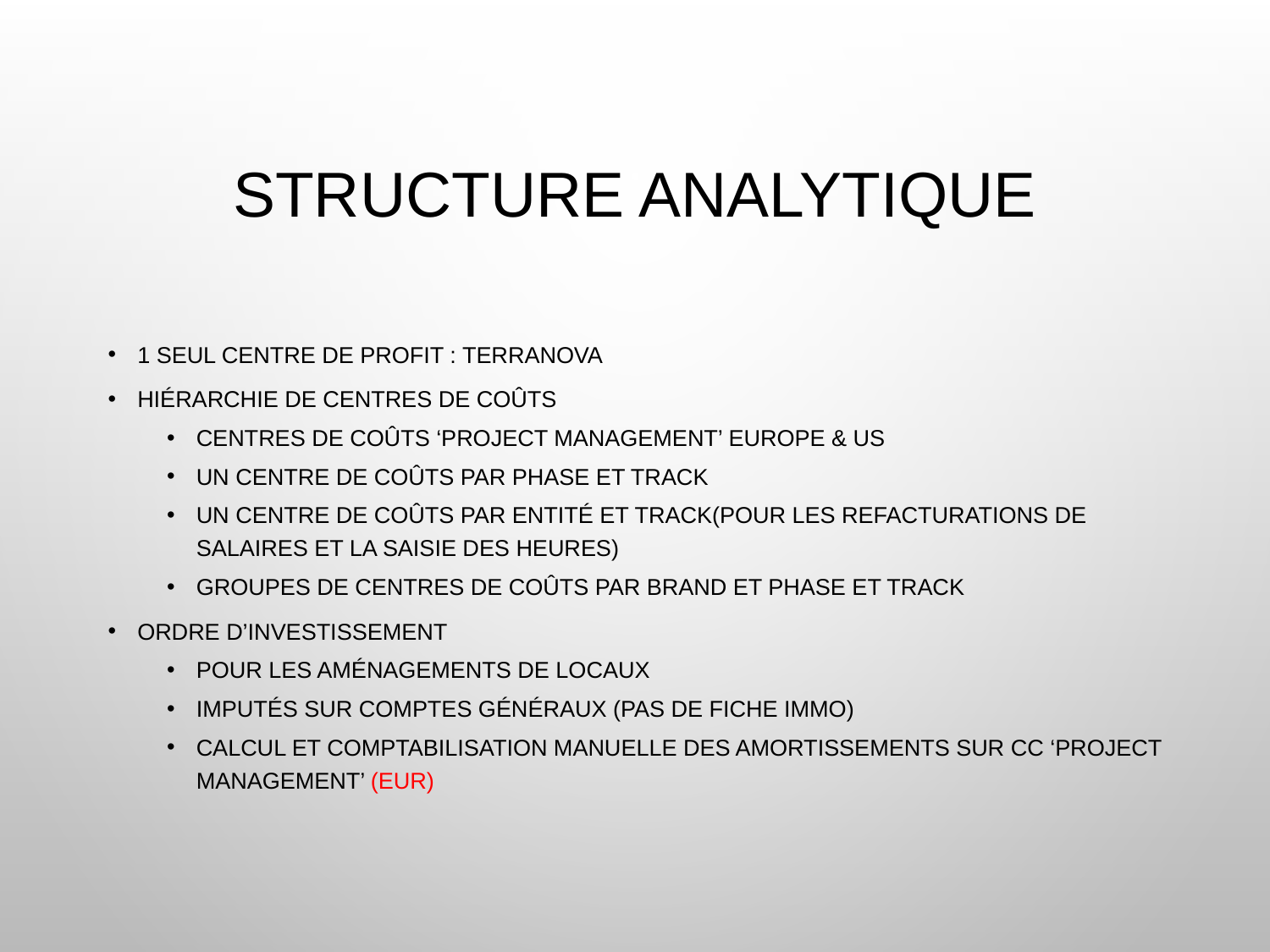

# Structure analytique
1 seul centre de profit : TERRANOVA
Hiérarchie de centres de coûts
Centres de coûts ‘Project Management’ Europe & US
Un centre de coûts par phase et track
Un centre de coûts par Entité et track(pour les refacturations de salaires et la saisie des heures)
Groupes de centres de coûts par brand et phase et track
Ordre d’investissement
Pour les aménagements de locaux
Imputés sur comptes généraux (pas de fiche immo)
Calcul et comptabilisation manuelle des amortissements sur CC ‘Project Management’ (EUR)